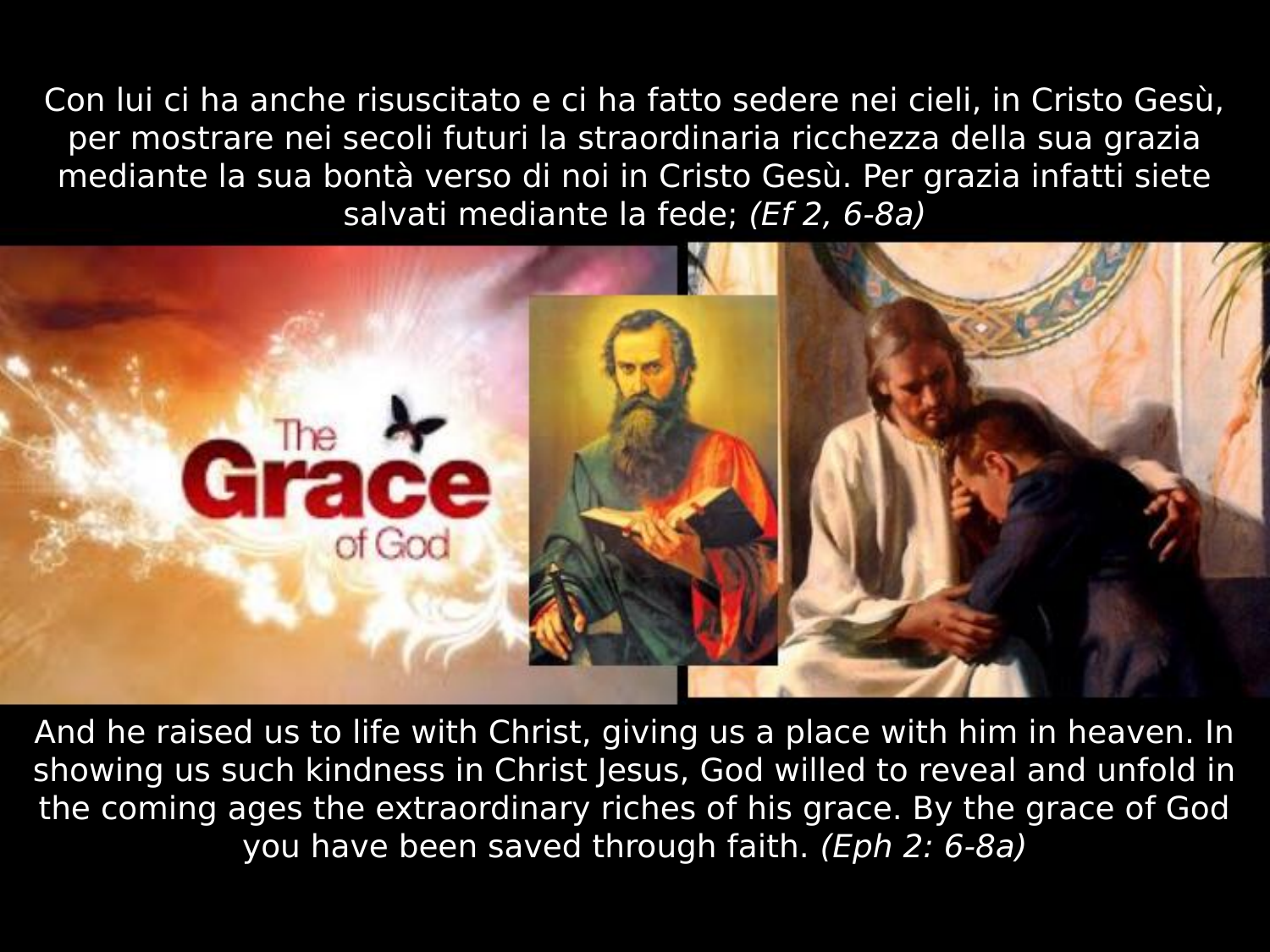

# Con lui ci ha anche risuscitato e ci ha fatto sedere nei cieli, in Cristo Gesù, per mostrare nei secoli futuri la straordinaria ricchezza della sua grazia mediante la sua bontà verso di noi in Cristo Gesù. Per grazia infatti siete salvati mediante la fede; (Ef 2, 6-8a)
And he raised us to life with Christ, giving us a place with him in heaven. In showing us such kindness in Christ Jesus, God willed to reveal and unfold in the coming ages the extraordinary riches of his grace. By the grace of God you have been saved through faith. (Eph 2: 6-8a)